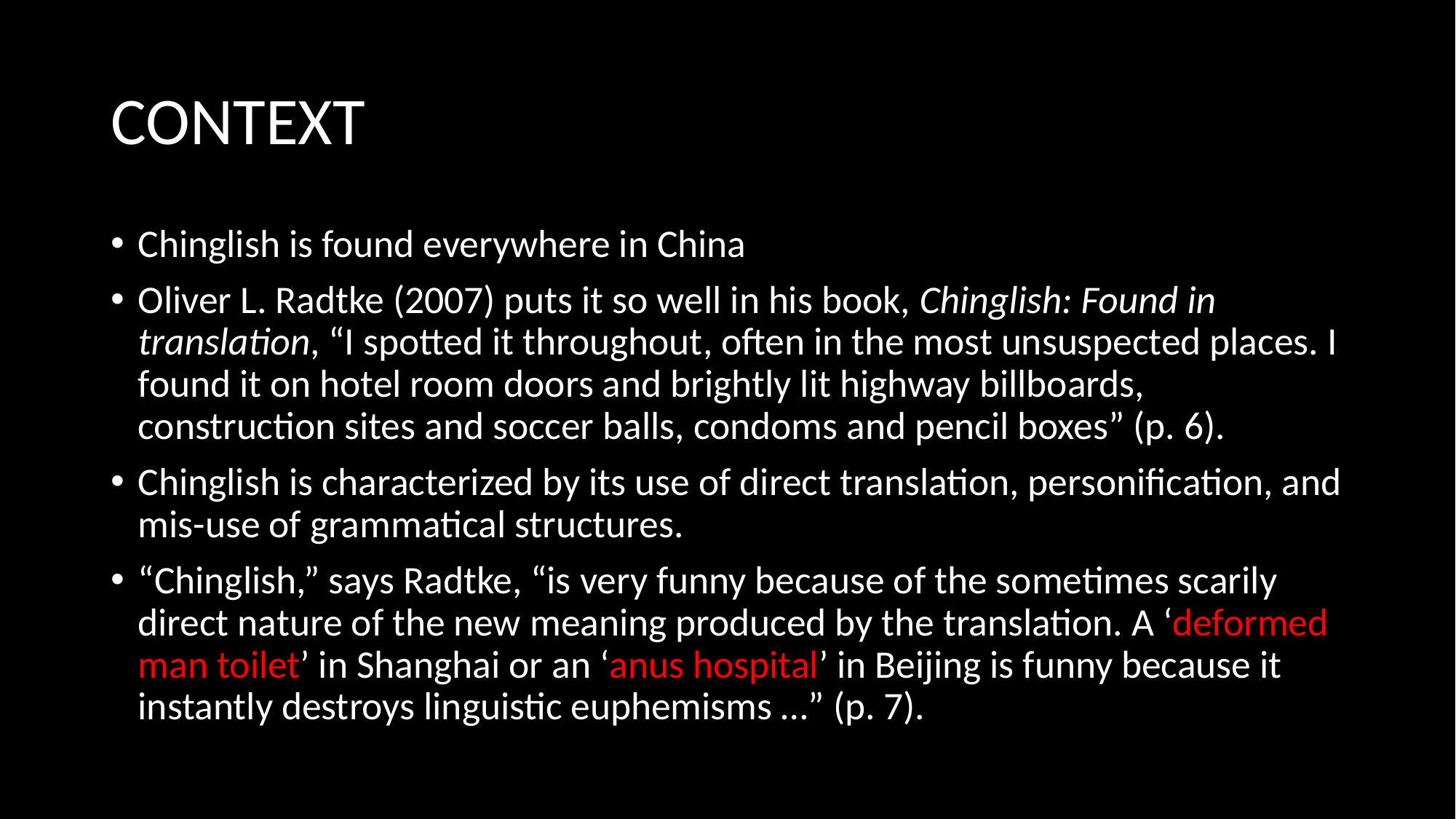

# CONTEXT
Chinglish is found everywhere in China
Oliver L. Radtke (2007) puts it so well in his book, Chinglish: Found in translation, “I spotted it throughout, often in the most unsuspected places. I found it on hotel room doors and brightly lit highway billboards, construction sites and soccer balls, condoms and pencil boxes” (p. 6).
Chinglish is characterized by its use of direct translation, personification, and mis-use of grammatical structures.
“Chinglish,” says Radtke, “is very funny because of the sometimes scarily direct nature of the new meaning produced by the translation. A ‘deformed man toilet’ in Shanghai or an ‘anus hospital’ in Beijing is funny because it instantly destroys linguistic euphemisms …” (p. 7).